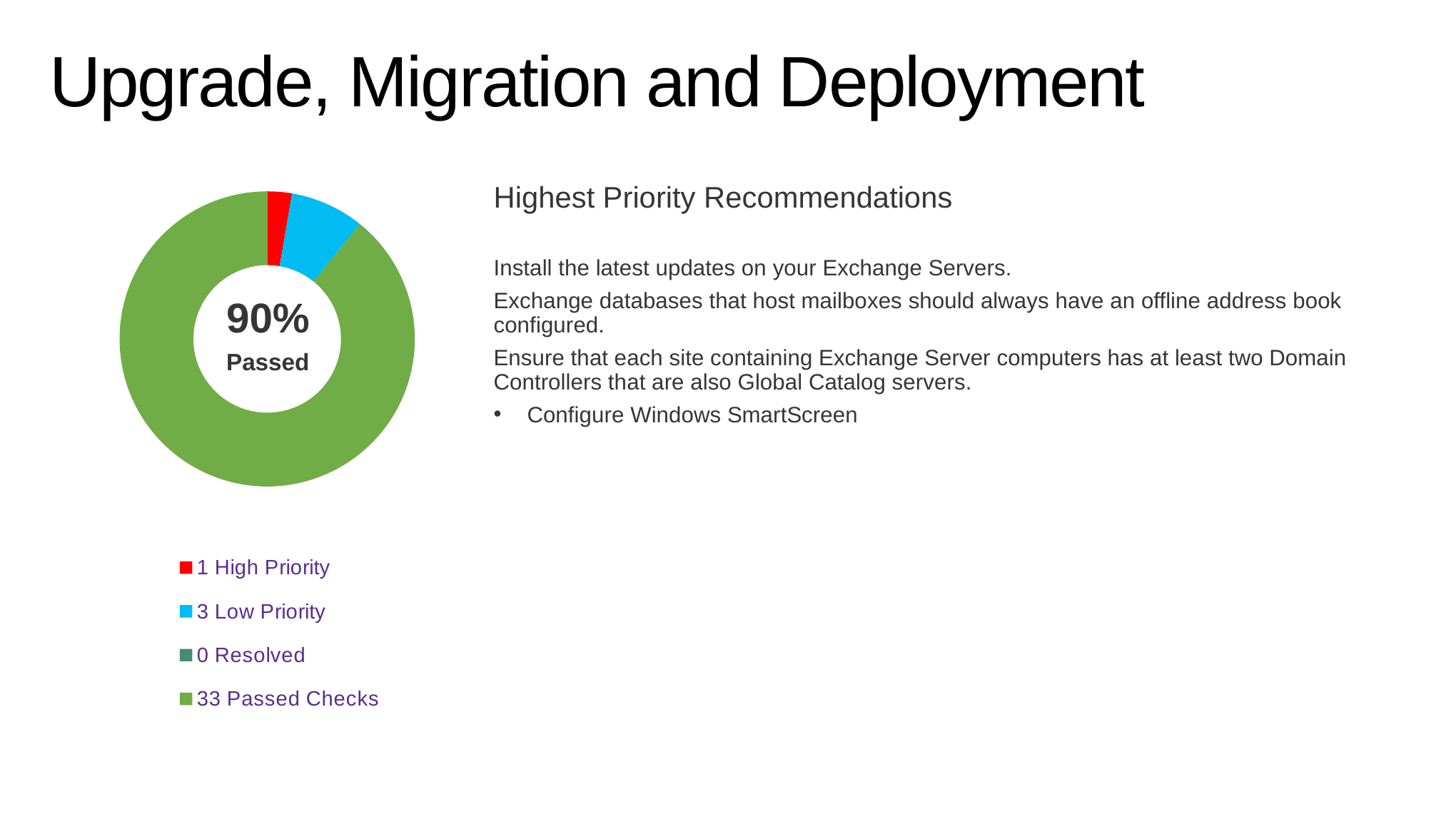

# Upgrade, Migration and Deployment

### Chart

| Category | Column1 |
|---|---|
| 1 High Priority  | 1.0 |
|  | None |
| 3 Low Priority | 3.0 |
|  | None |
| 0 Resolved | 0.0 |
|  | None |
| 33 Passed Checks | 33.0 |
Highest Priority Recommendations

Install the latest updates on your Exchange Servers.
Exchange databases that host mailboxes should always have an offline address book configured.
Ensure that each site containing Exchange Server computers has at least two Domain Controllers that are also Global Catalog servers.
Configure Windows SmartScreen
90%
Passed